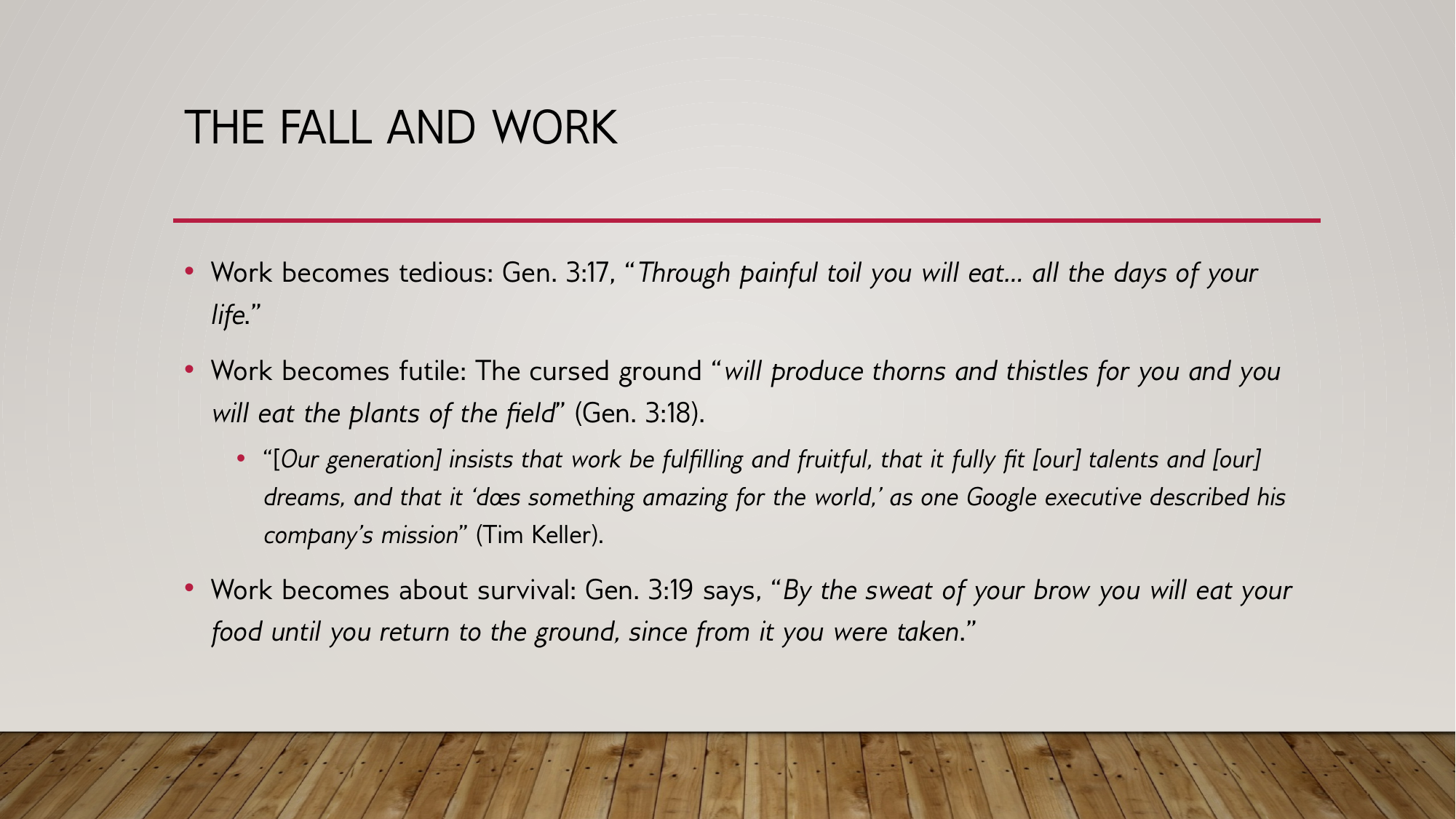

# The Fall and work
Work becomes tedious: Gen. 3:17, “Through painful toil you will eat… all the days of your life.”
Work becomes futile: The cursed ground “will produce thorns and thistles for you and you will eat the plants of the field” (Gen. 3:18).
“[Our generation] insists that work be fulfilling and fruitful, that it fully fit [our] talents and [our] dreams, and that it ‘does something amazing for the world,’ as one Google executive described his company’s mission” (Tim Keller).
Work becomes about survival: Gen. 3:19 says, “By the sweat of your brow you will eat your food until you return to the ground, since from it you were taken.”